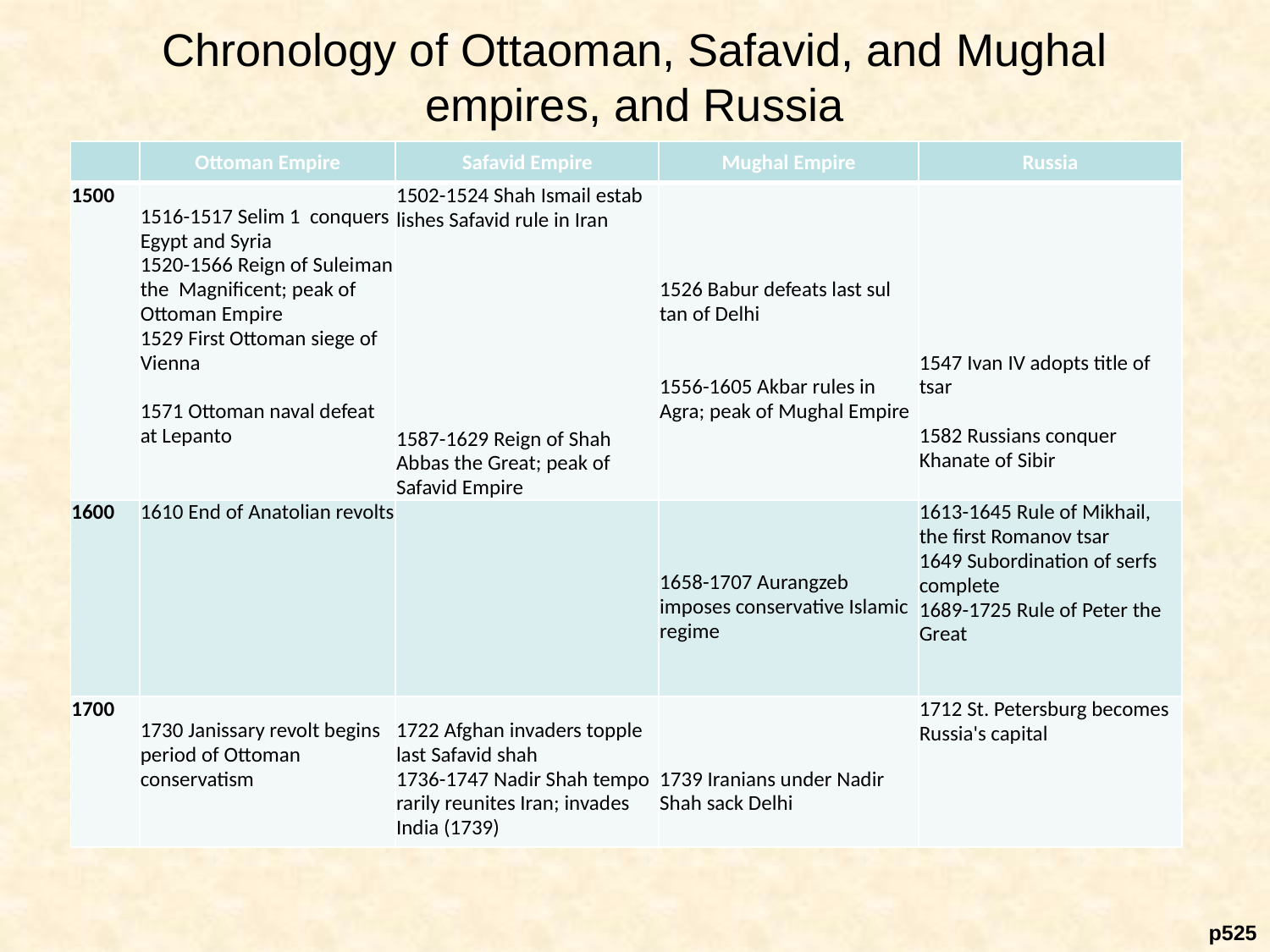

# Chronology of Ottaoman, Safavid, and Mughal empires, and Russia
| Empty cell | Ottoman Empire | Safavid Empire | Mughal Empire | Russia |
| --- | --- | --- | --- | --- |
| 1500 | 1516-1517 Selim 1 conquers Egypt and Syria 1520-1566 Reign of Sulei­man the Magnificent; peak of Ottoman Empire 1529 First Ottoman siege of Vienna 1571 Ottoman naval defeat at Lepanto | 1502-1524 Shah Ismail estab­lishes Safavid rule in Iran 1587-1629 Reign of Shah Abbas the Great; peak of Safavid Empire | 1526 Babur defeats last sul­tan of Delhi 1556-1605 Akbar rules in Agra; peak of Mughal Empire | 1547 Ivan IV adopts title of tsar 1582 Russians conquer Khanate of Sibir |
| 1600 | 1610 End of Anatolian revolts | empty cell | 1658-1707 Aurangzeb imposes conservative Islamic regime | 1613-1645 Rule of Mikhail, the first Romanov tsar 1649 Subordination of serfs complete 1689-1725 Rule of Peter the Great |
| 1700 | 1730 Janissary revolt begins period of Ottoman conservatism | 1722 Afghan invaders topple last Safavid shah 1736-1747 Nadir Shah tempo­rarily reunites Iran; invades India (1739) | 1739 Iranians under Nadir Shah sack Delhi | 1712 St. Petersburg becomes Russia's capital |
 p525